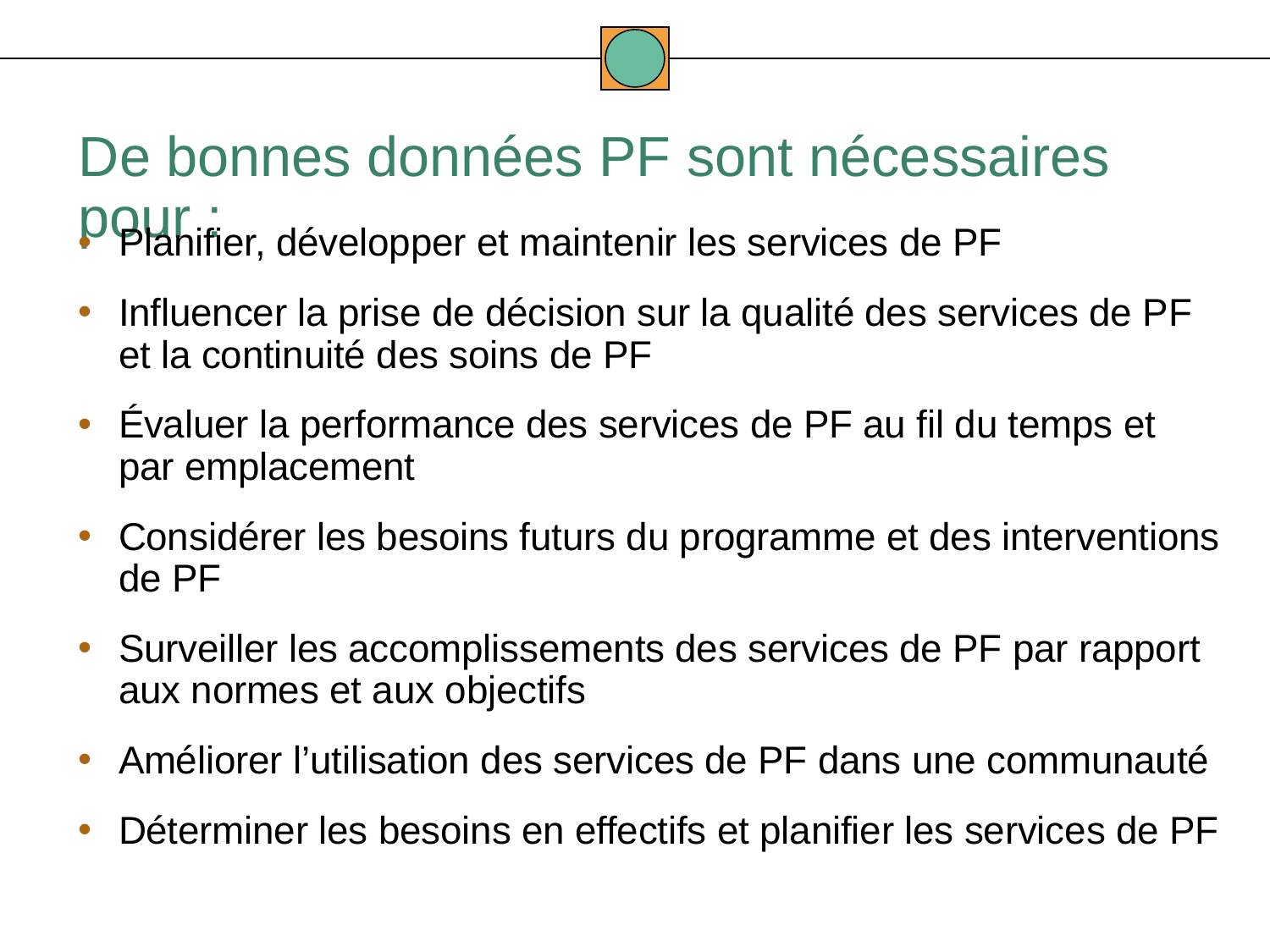

De bonnes données PF sont nécessaires pour :
Planifier, développer et maintenir les services de PF
Influencer la prise de décision sur la qualité des services de PF
et la continuité des soins de PF
Évaluer la performance des services de PF au fil du temps et
par emplacement
Considérer les besoins futurs du programme et des interventions de PF
Surveiller les accomplissements des services de PF par rapport aux normes et aux objectifs
Améliorer l’utilisation des services de PF dans une communauté
Déterminer les besoins en effectifs et planifier les services de PF